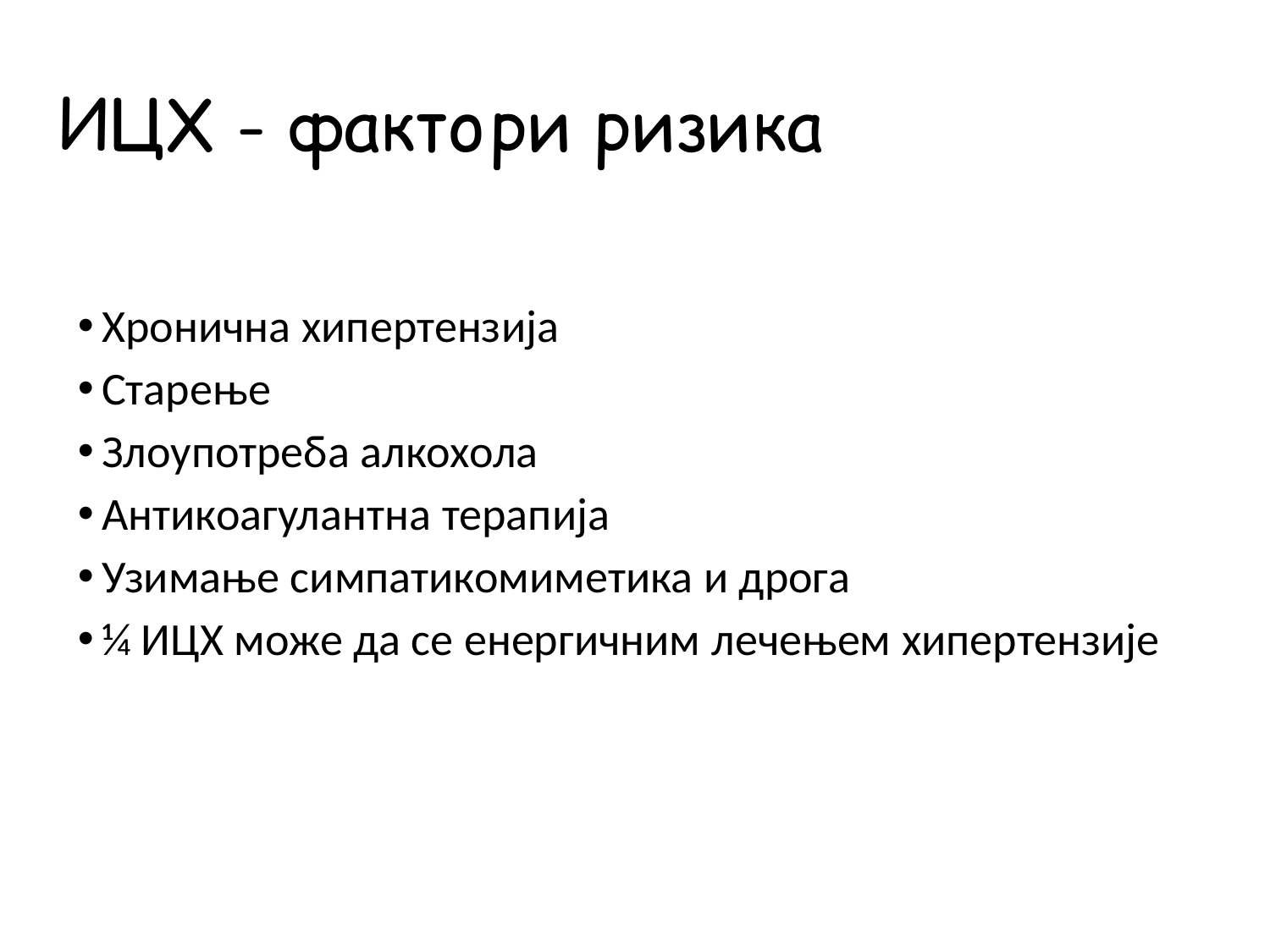

# ИЦХ - фактори ризика
Хронична хипертензија
Старење
Злоупотреба алкохола
Антикоагулантна терапија
Узимање симпатикомиметика и дрога
¼ ИЦХ може да се енергичним лечењем хипертензије